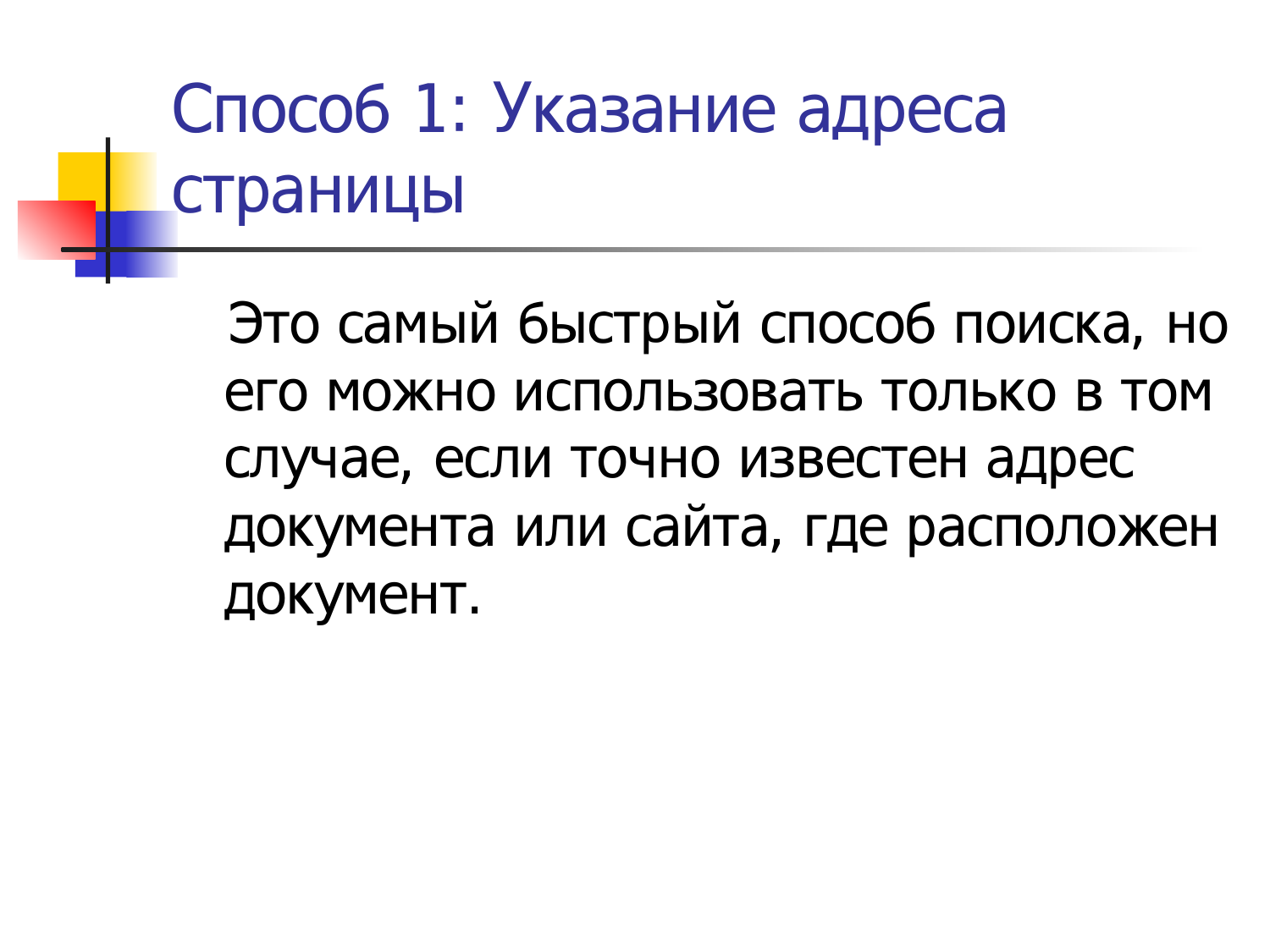

# Способ 1: Указание адреса страницы
   Это самый быстрый способ поиска, но его можно использовать только в том случае, если точно известен адрес документа или сайта, где расположен документ.